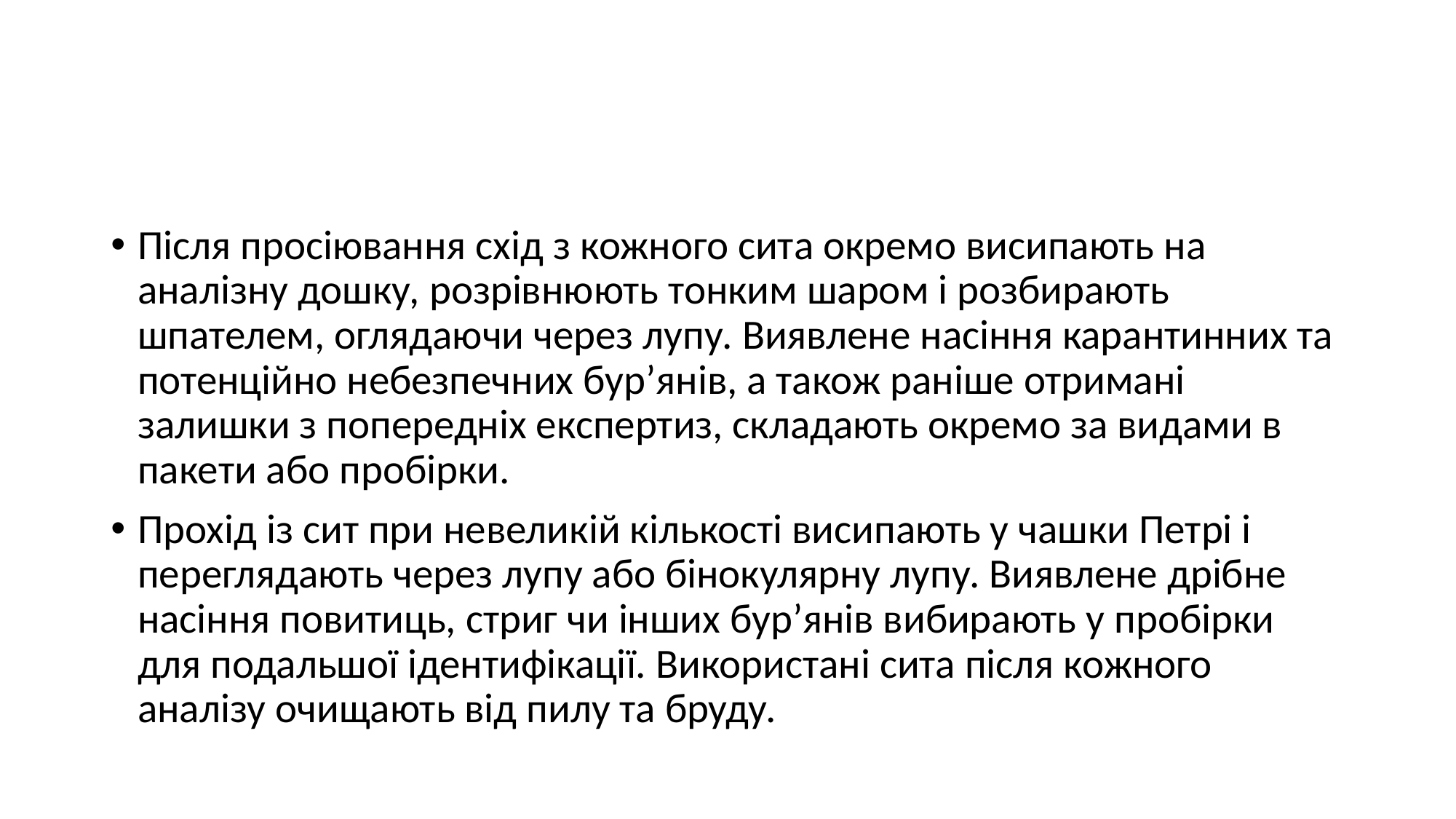

#
Після просіювання схід з кожного сита окремо висипають на аналізну дошку, розрівнюють тонким шаром і розбирають шпателем, оглядаючи через лупу. Виявлене насіння карантинних та потенційно небезпечних бур’янів, а також раніше отримані залишки з попередніх експертиз, складають окремо за видами в пакети або пробірки.
Прохід із сит при невеликій кількості висипають у чашки Петрі і переглядають через лупу або бінокулярну лупу. Виявлене дрібне насіння повитиць, стриг чи інших бур’янів вибирають у пробірки для подальшої ідентифікації. Використані сита після кожного аналізу очищають від пилу та бруду.